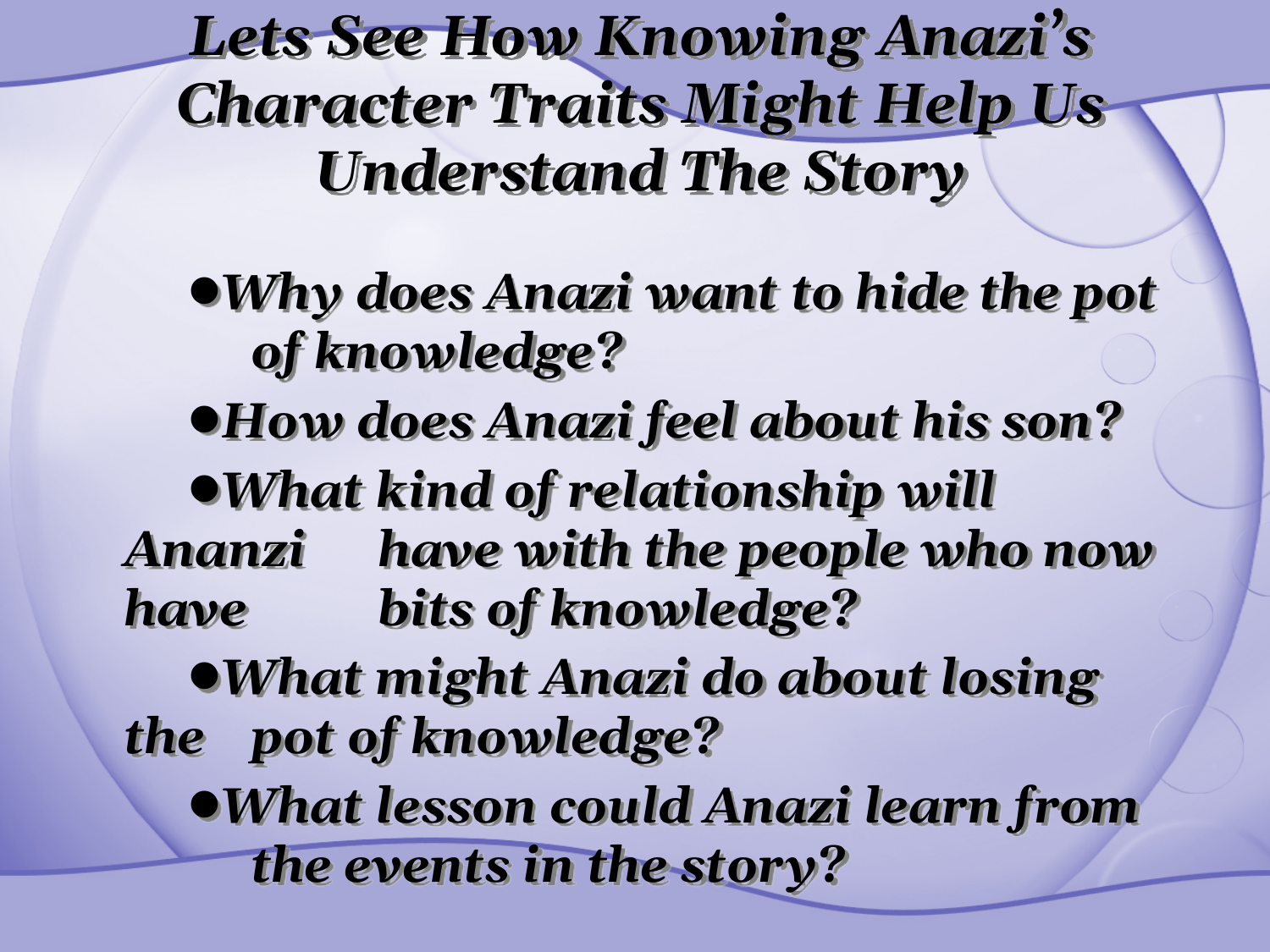

# Lets See How Knowing Anazi’s Character Traits Might Help Us Understand The Story
Why does Anazi want to hide the pot 	of knowledge?
How does Anazi feel about his son?
What kind of relationship will Ananzi 	have with the people who now have 	bits of knowledge?
What might Anazi do about losing the 	pot of knowledge?
What lesson could Anazi learn from 	the events in the story?